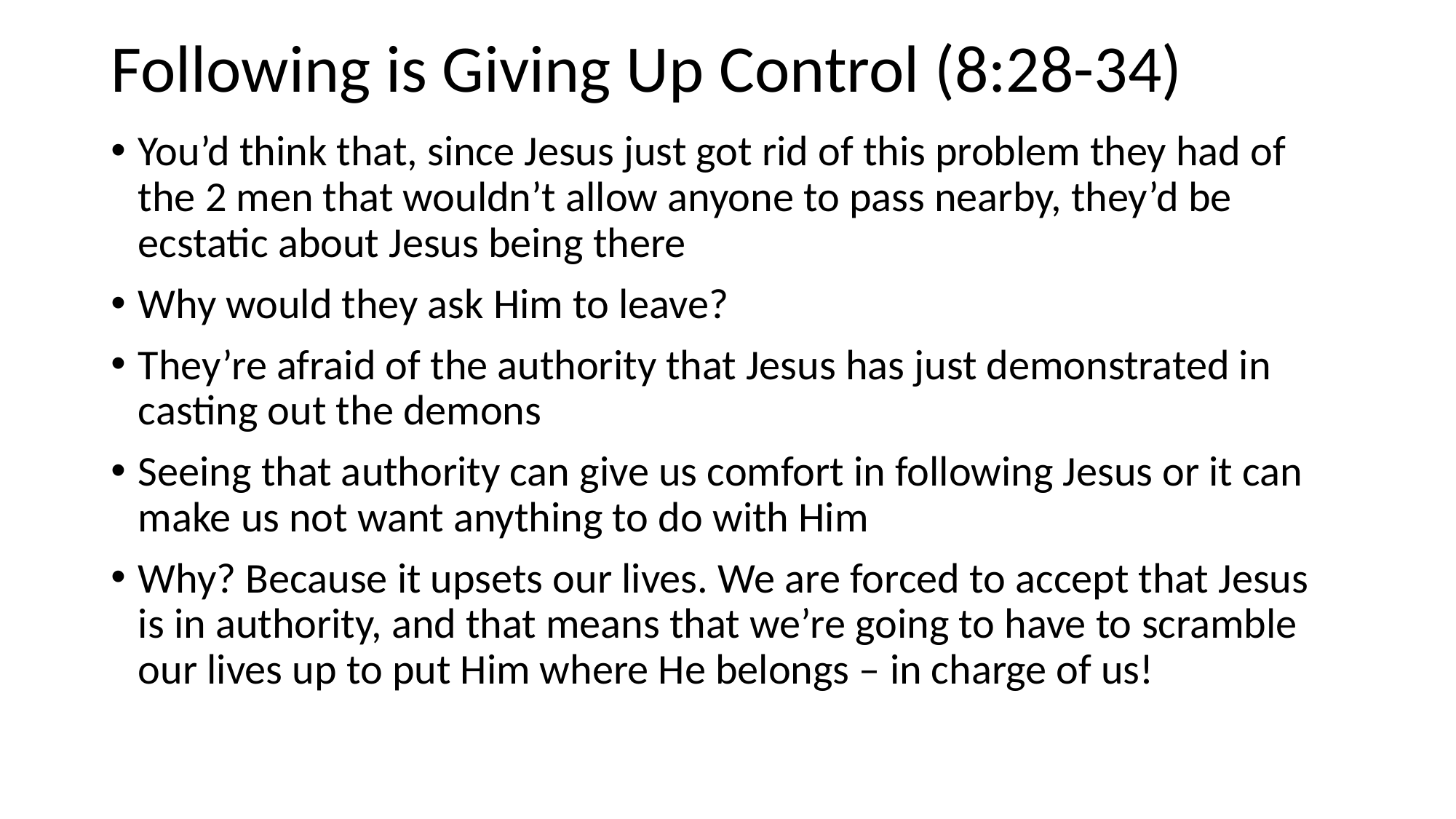

# Following is Giving Up Control (8:28-34)
You’d think that, since Jesus just got rid of this problem they had of the 2 men that wouldn’t allow anyone to pass nearby, they’d be ecstatic about Jesus being there
Why would they ask Him to leave?
They’re afraid of the authority that Jesus has just demonstrated in casting out the demons
Seeing that authority can give us comfort in following Jesus or it can make us not want anything to do with Him
Why? Because it upsets our lives. We are forced to accept that Jesus is in authority, and that means that we’re going to have to scramble our lives up to put Him where He belongs – in charge of us!